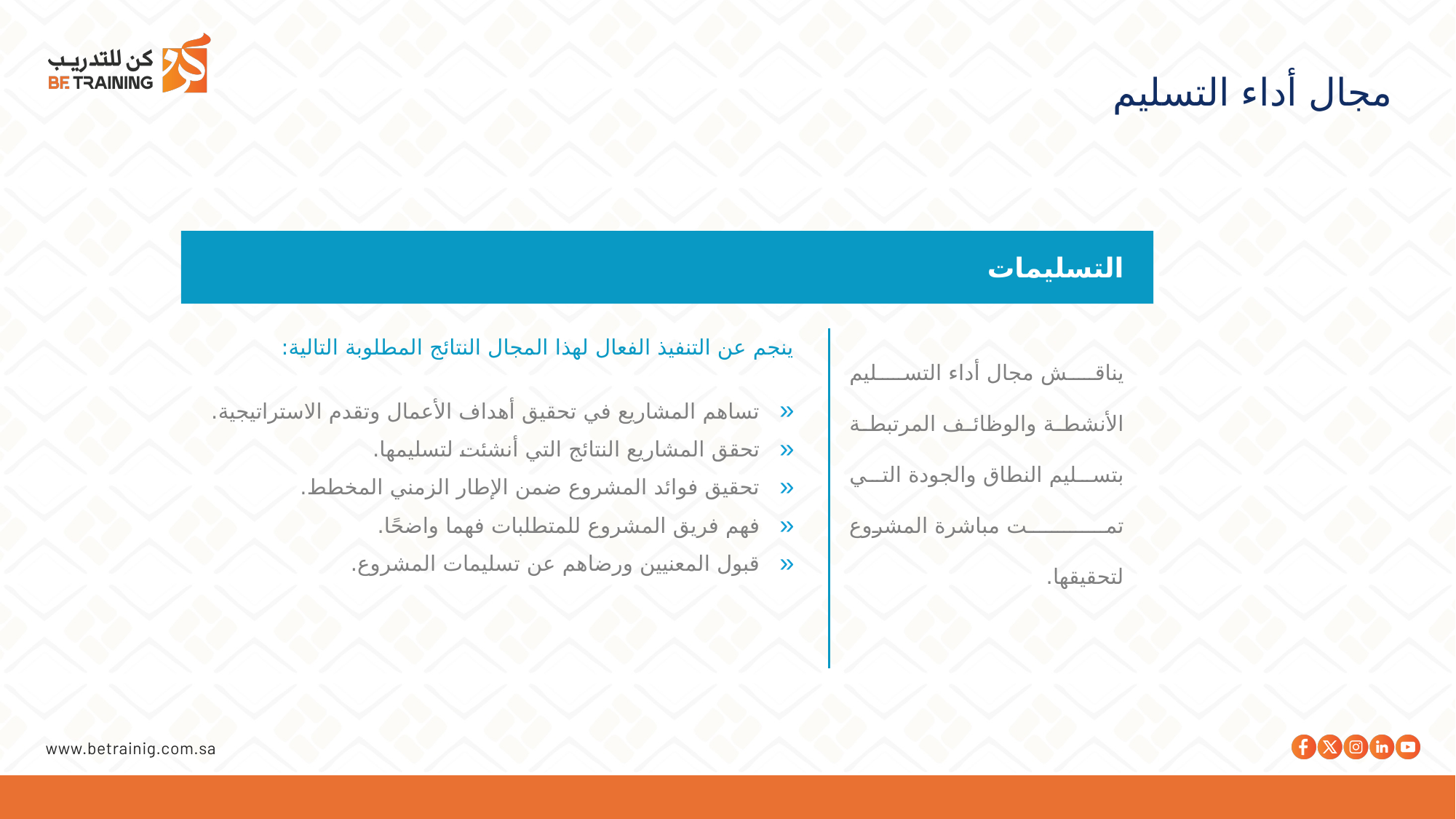

مجال أداء التسليم

التسليمات
ينجم عن التنفيذ الفعال لهذا المجال النتائج المطلوبة التالية:

تساهم المشاريع في تحقيق أهداف الأعمال وتقدم الاستراتيجية.
تحقق المشاريع النتائج التي أنشئت لتسليمها.
تحقيق فوائد المشروع ضمن الإطار الزمني المخطط.
فهم فريق المشروع للمتطلبات فهما واضحًا.
قبول المعنيين ورضاهم عن تسليمات المشروع.
يناقش مجال أداء التسليم الأنشطة والوظائف المرتبطة بتسليم النطاق والجودة التي تمت مباشرة المشروع لتحقيقها.